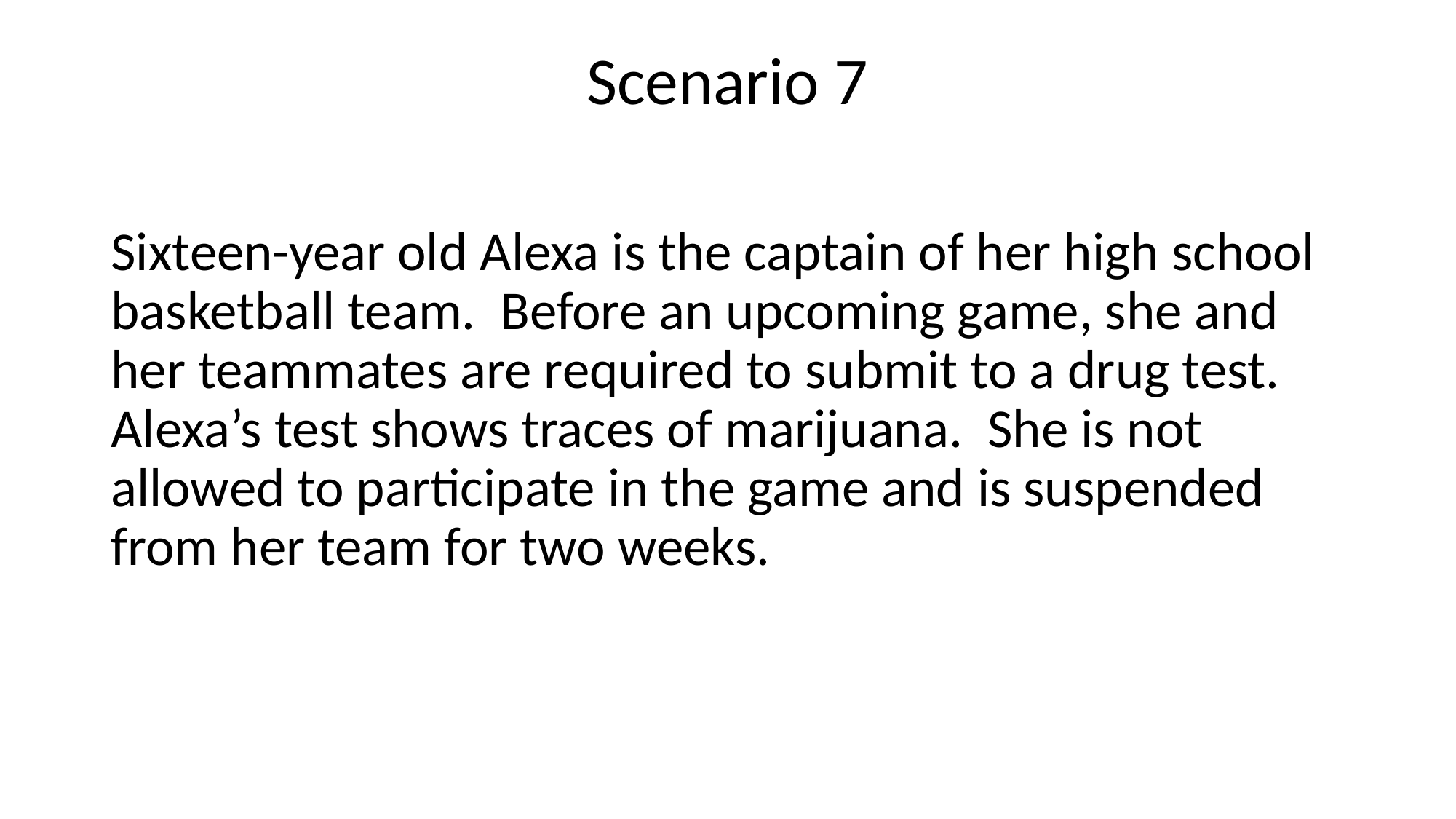

# Scenario 7
Sixteen-year old Alexa is the captain of her high school basketball team.  Before an upcoming game, she and her teammates are required to submit to a drug test.  Alexa’s test shows traces of marijuana.  She is not allowed to participate in the game and is suspended from her team for two weeks.